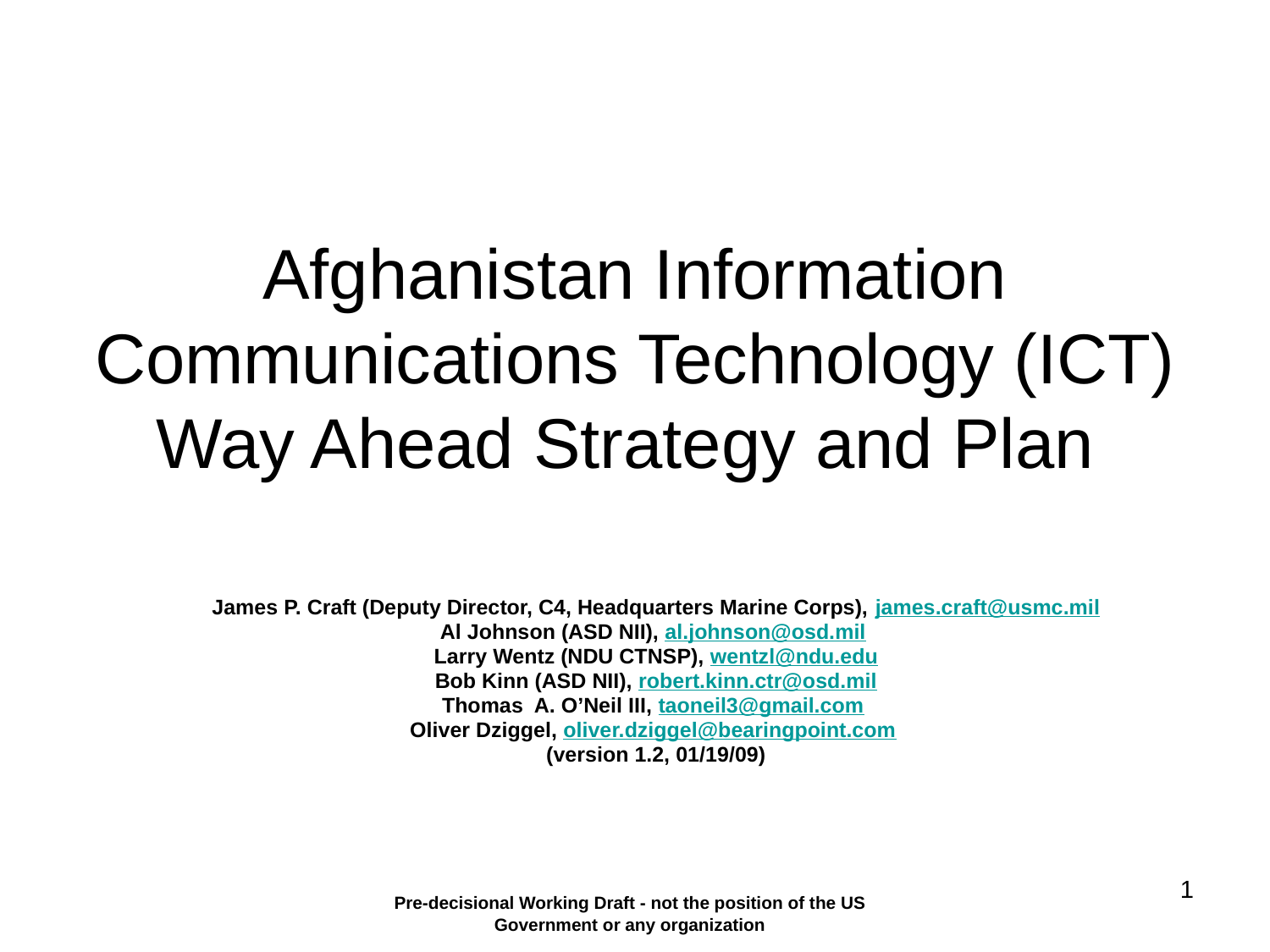

# Afghanistan Information Communications Technology (ICT) Way Ahead Strategy and Plan
James P. Craft (Deputy Director, C4, Headquarters Marine Corps), james.craft@usmc.mil
Al Johnson (ASD NII), al.johnson@osd.mil
Larry Wentz (NDU CTNSP), wentzl@ndu.edu
Bob Kinn (ASD NII), robert.kinn.ctr@osd.mil
Thomas  A. O’Neil III, taoneil3@gmail.com
Oliver Dziggel, oliver.dziggel@bearingpoint.com
(version 1.2, 01/19/09)

1